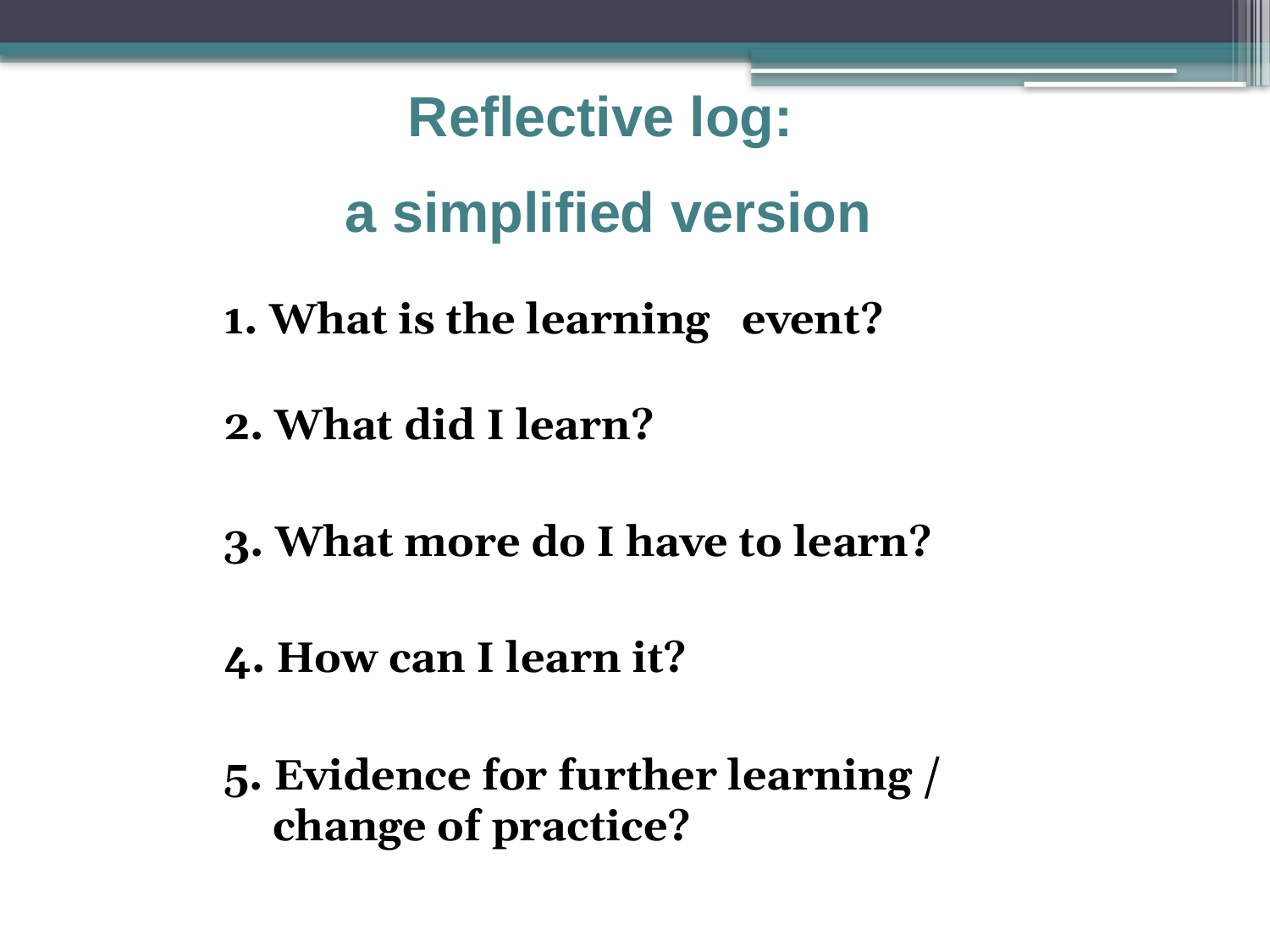

Reflective log:
a simplified version
1. What is the learning   event?
2. What did I learn?
3. What more do I have to learn?
4. How can I learn it?
5. Evidence for further learning / change of practice?